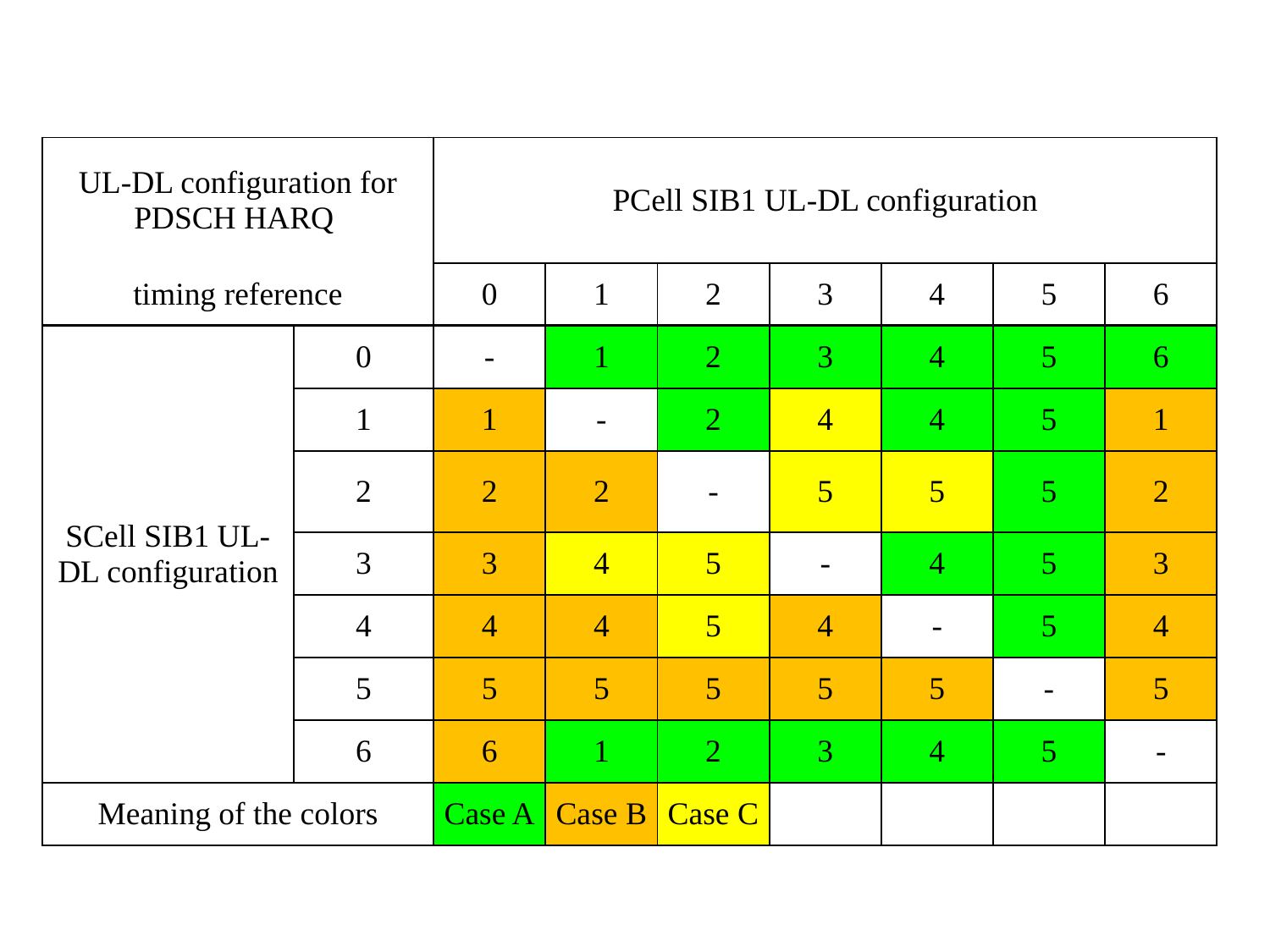

| UL-DL configuration for PDSCH HARQ |  | PCell SIB1 UL-DL configuration |  |  |  |  |  |  |
| --- | --- | --- | --- | --- | --- | --- | --- | --- |
| timing reference |  | 0 | 1 | 2 | 3 | 4 | 5 | 6 |
| SCell SIB1 UL-DL configuration | 0 | - | 1 | 2 | 3 | 4 | 5 | 6 |
|  | 1 | 1 | - | 2 | 4 | 4 | 5 | 1 |
|  | 2 | 2 | 2 | - | 5 | 5 | 5 | 2 |
|  | 3 | 3 | 4 | 5 | - | 4 | 5 | 3 |
|  | 4 | 4 | 4 | 5 | 4 | - | 5 | 4 |
|  | 5 | 5 | 5 | 5 | 5 | 5 | - | 5 |
|  | 6 | 6 | 1 | 2 | 3 | 4 | 5 | - |
| Meaning of the colors |  | Case A | Case B | Case C |  |  |  |  |